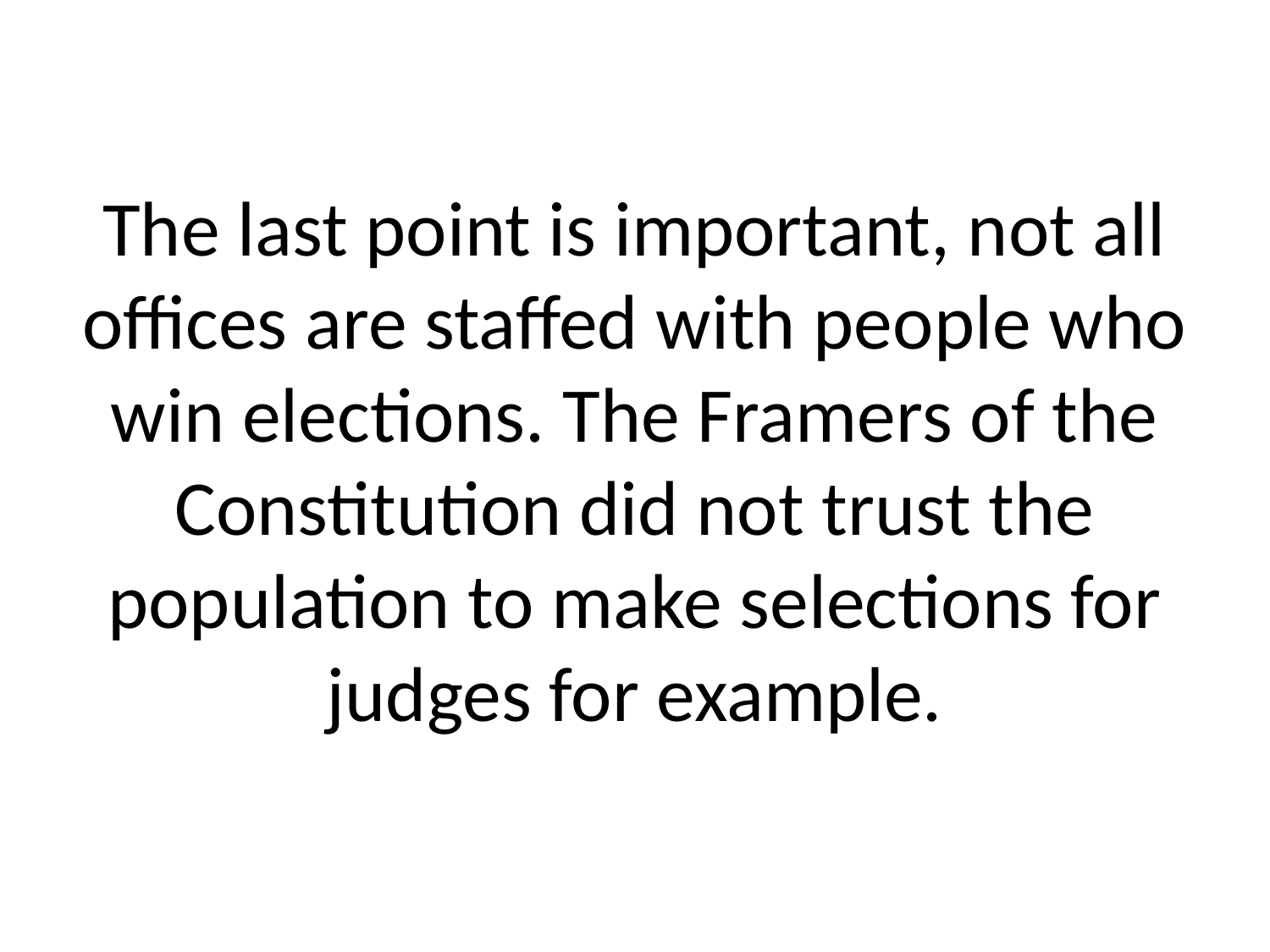

# The last point is important, not all offices are staffed with people who win elections. The Framers of the Constitution did not trust the population to make selections for judges for example.